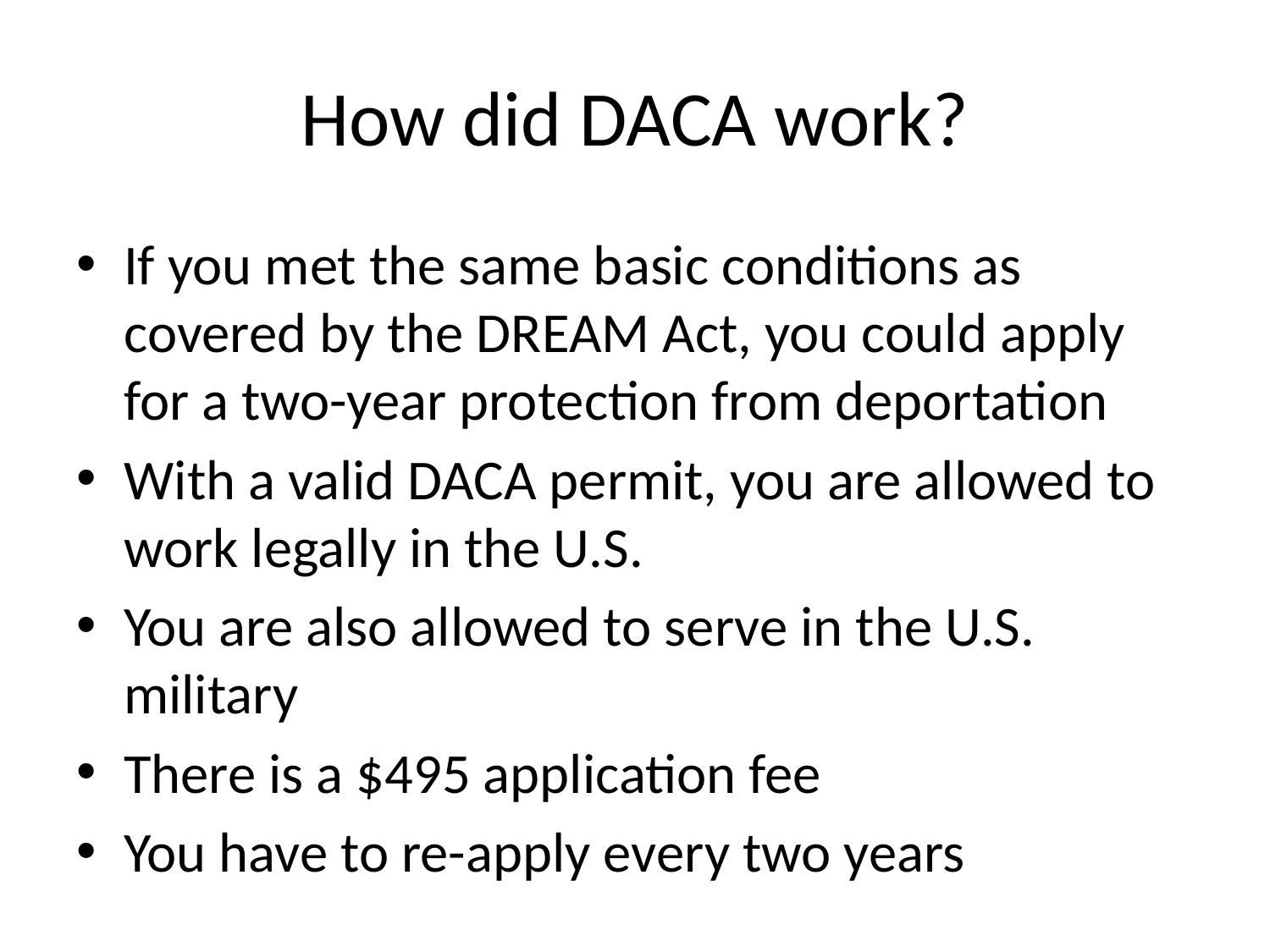

# How did DACA work?
If you met the same basic conditions as covered by the DREAM Act, you could apply for a two-year protection from deportation
With a valid DACA permit, you are allowed to work legally in the U.S.
You are also allowed to serve in the U.S. military
There is a $495 application fee
You have to re-apply every two years